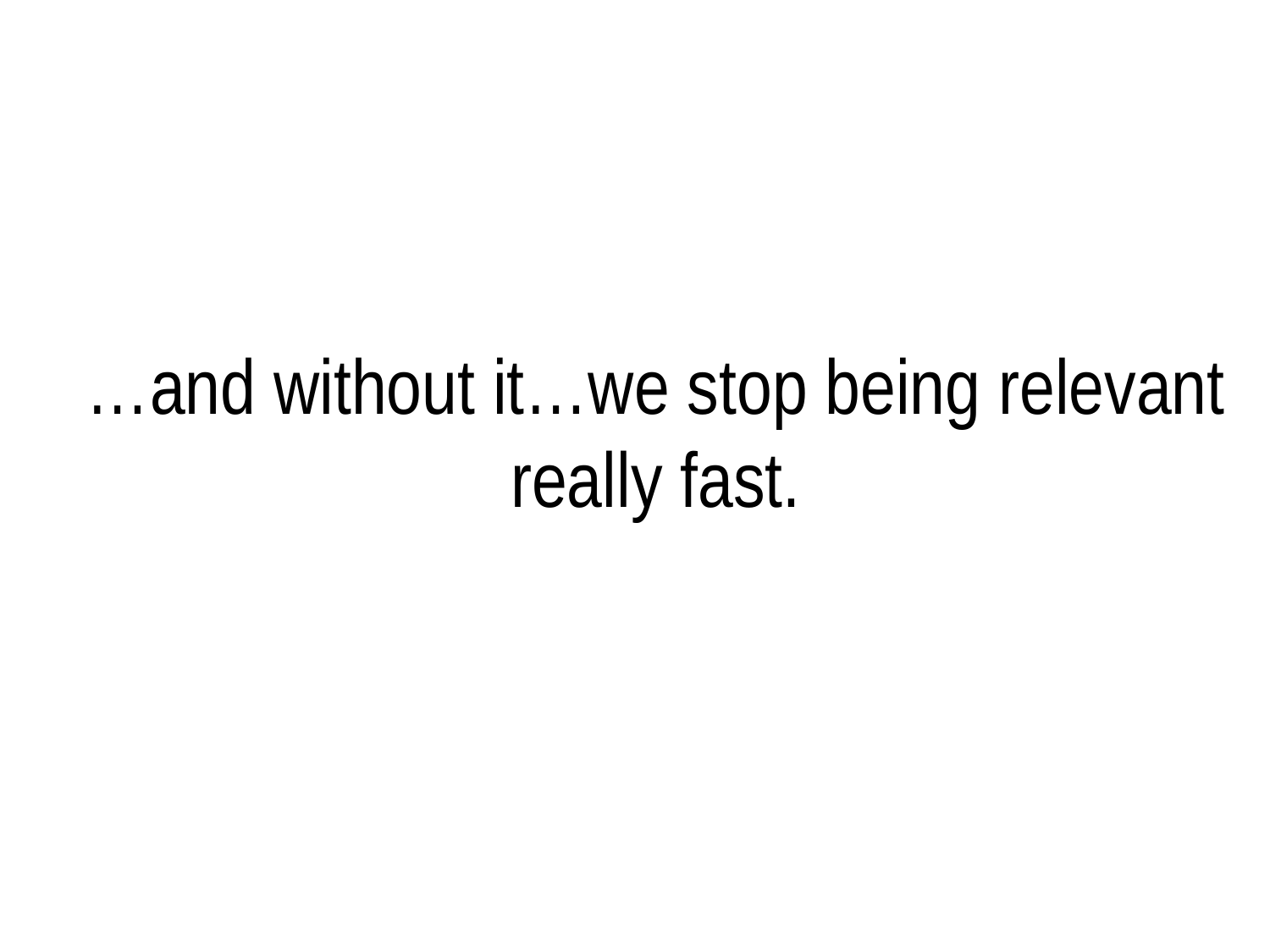

# …and without it…we stop being relevant really fast.